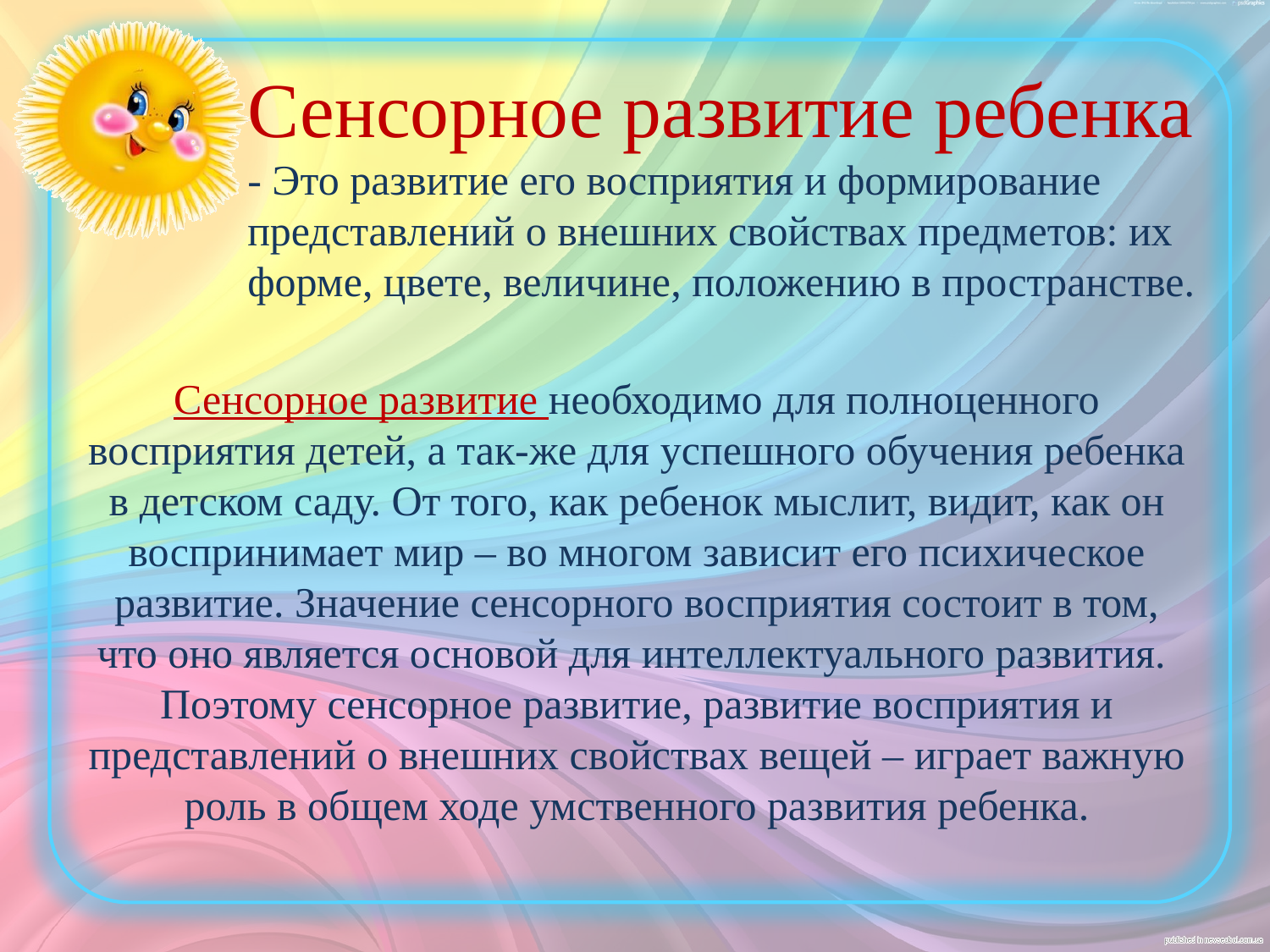

Сенсорное развитие ребенка
- Это развитие его восприятия и формирование представлений о внешних свойствах предметов: их форме, цвете, величине, положению в пространстве.
Сенсорное развитие необходимо для полноценного восприятия детей, а так-же для успешного обучения ребенка в детском саду. От того, как ребенок мыслит, видит, как он воспринимает мир – во многом зависит его психическое развитие. Значение сенсорного восприятия состоит в том, что оно является основой для интеллектуального развития.
Поэтому сенсорное развитие, развитие восприятия и представлений о внешних свойствах вещей – играет важную роль в общем ходе умственного развития ребенка.